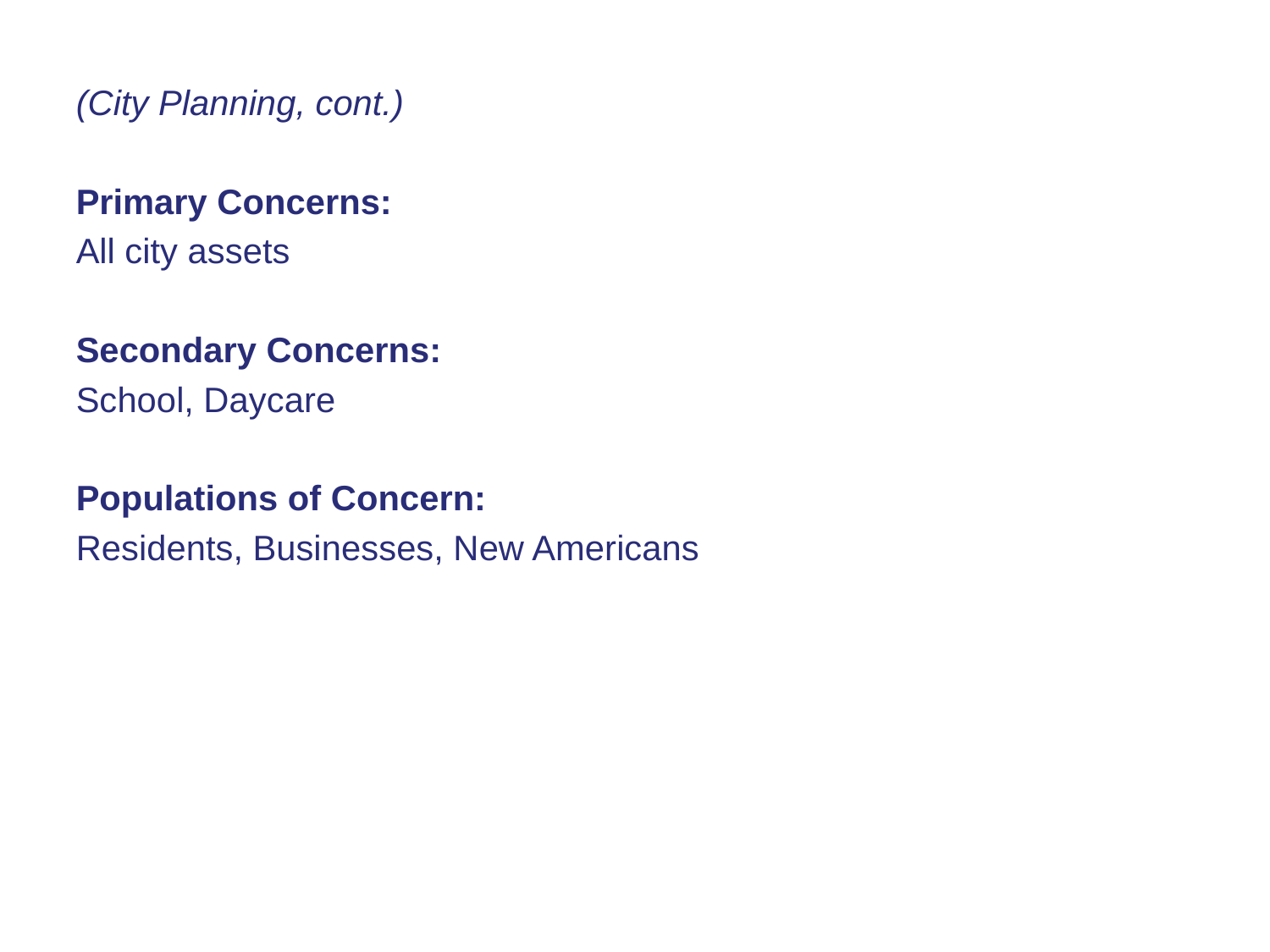

(City Planning, cont.)

Primary Concerns:
All city assets

Secondary Concerns:
School, Daycare

Populations of Concern:
Residents, Businesses, New Americans